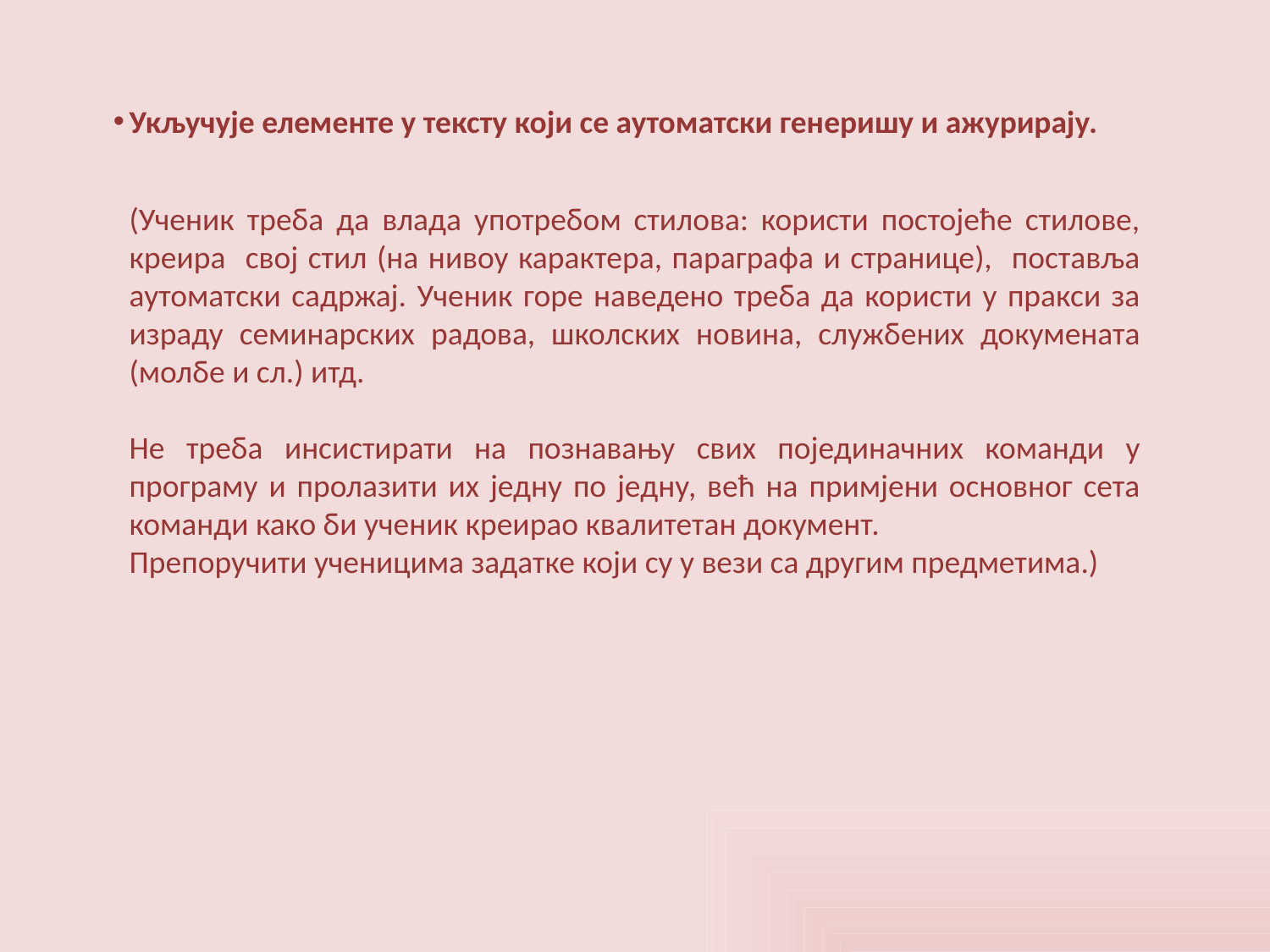

Укључује елементе у тексту који се аутоматски генеришу и ажурирају.

(Ученик треба да влада употребом стилова: користи постојеће стилове, креира  свој стил (на нивоу карактера, параграфа и странице),  поставља аутоматски садржај. Ученик горе наведено треба да користи у пракси за израду семинарских радова, школских новина, службених докумената (молбе и сл.) итд.

Не треба инсистирати на познавању свих појединачних команди у програму и пролазити их једну по једну, већ на примјени основног сета команди како би ученик креирао квалитетан документ.
Препоручити ученицима задатке који су у вези са другим предметима.)